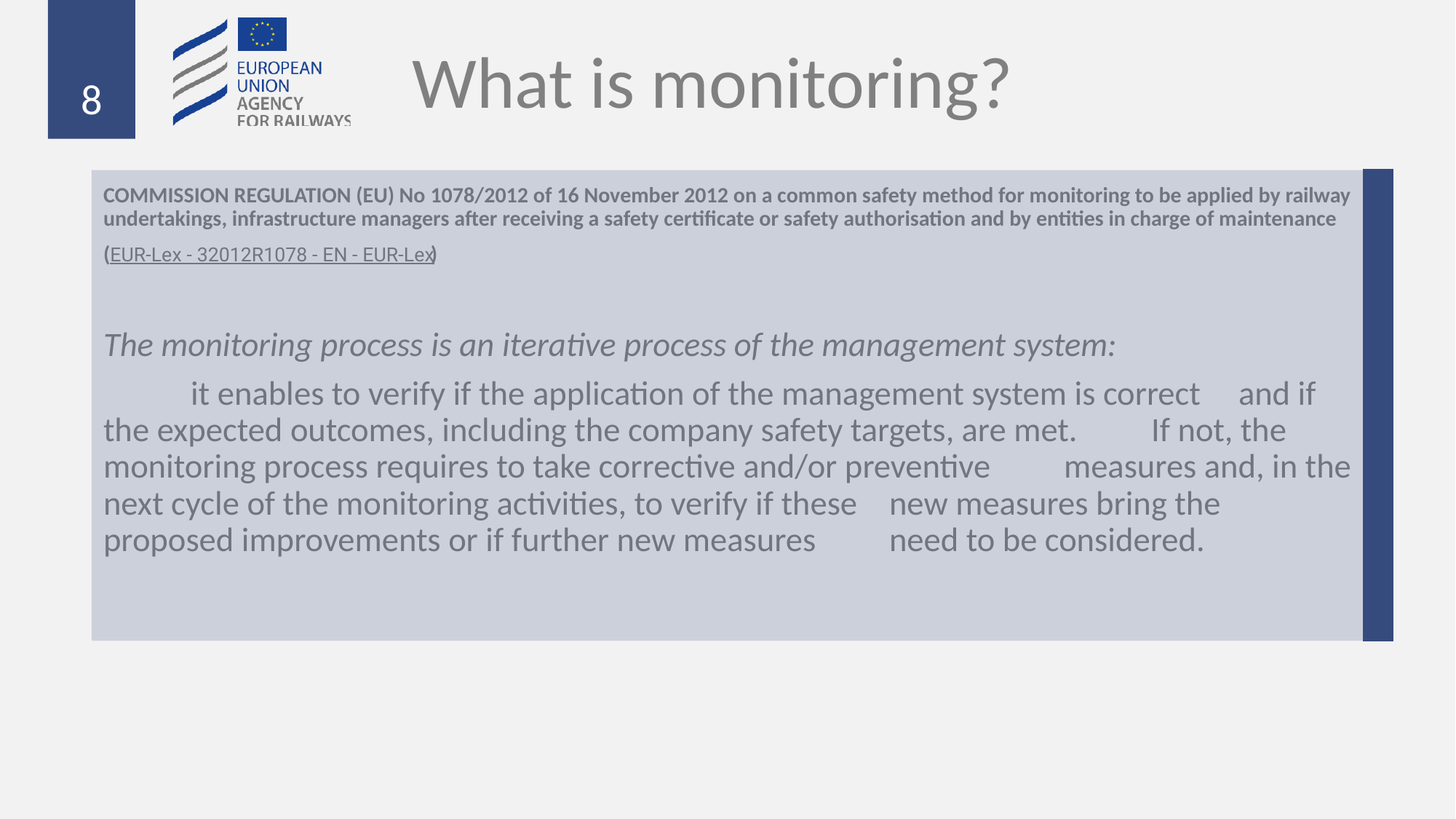

# What is monitoring?

COMMISSION REGULATION (EU) No 1078/2012 of 16 November 2012 on a common safety method for monitoring to be applied by railway undertakings, infrastructure managers after receiving a safety certificate or safety authorisation and by entities in charge of maintenance
(EUR-Lex - 32012R1078 - EN - EUR-Lex)

The monitoring process is an iterative process of the management system:
	it enables to verify if the application of the management system is correct 	and if the expected outcomes, including the company safety targets, are met. 	If not, the monitoring process requires to take corrective and/or preventive 	measures and, in the next cycle of the monitoring activities, to verify if these 	new measures bring the proposed improvements or if further new measures 	need to be considered.